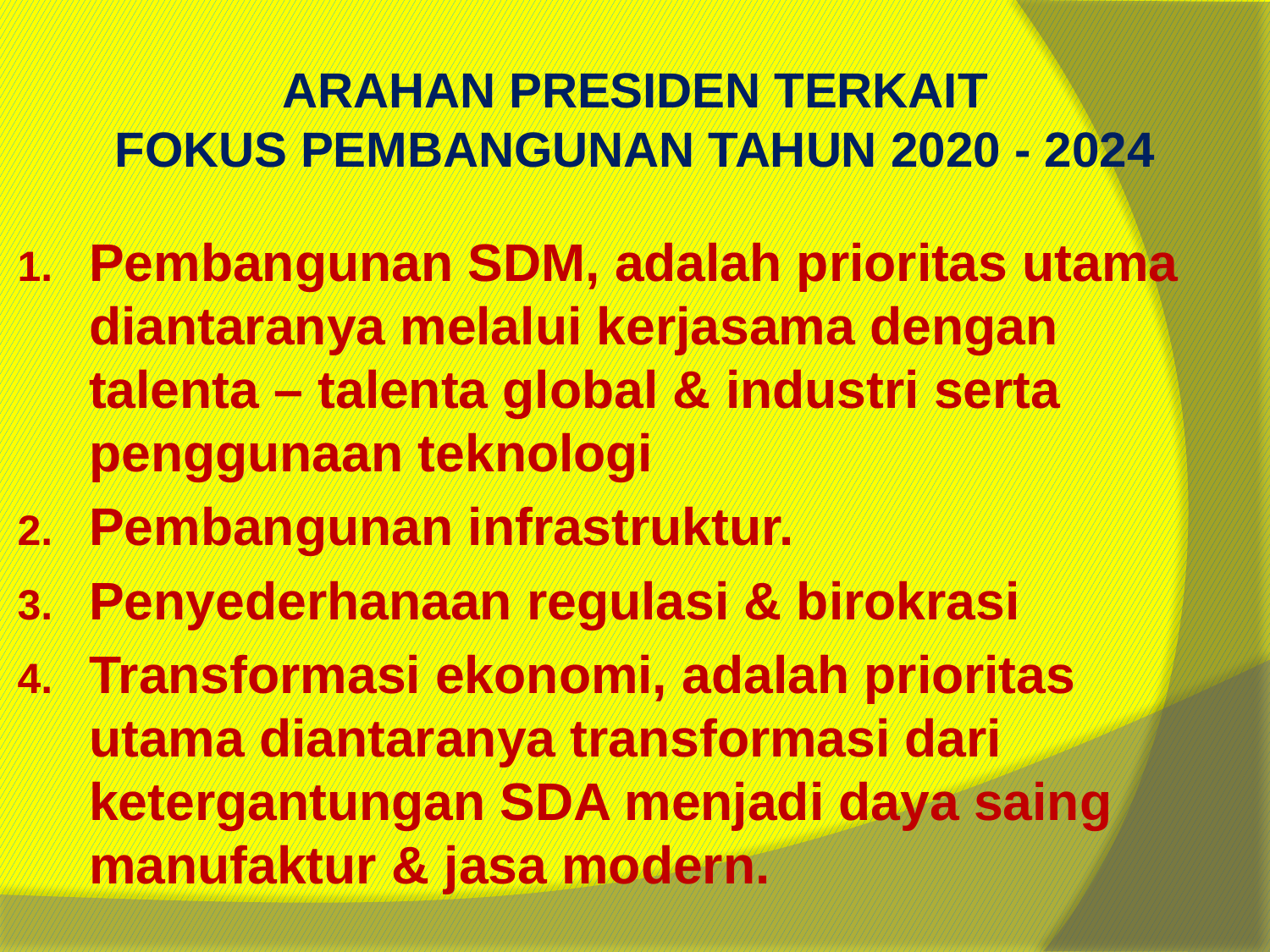

# ARAHAN PRESIDEN TERKAIT FOKUS PEMBANGUNAN TAHUN 2020 - 2024
Pembangunan SDM, adalah prioritas utama diantaranya melalui kerjasama dengan talenta – talenta global & industri serta penggunaan teknologi
Pembangunan infrastruktur.
Penyederhanaan regulasi & birokrasi
Transformasi ekonomi, adalah prioritas utama diantaranya transformasi dari ketergantungan SDA menjadi daya saing manufaktur & jasa modern.